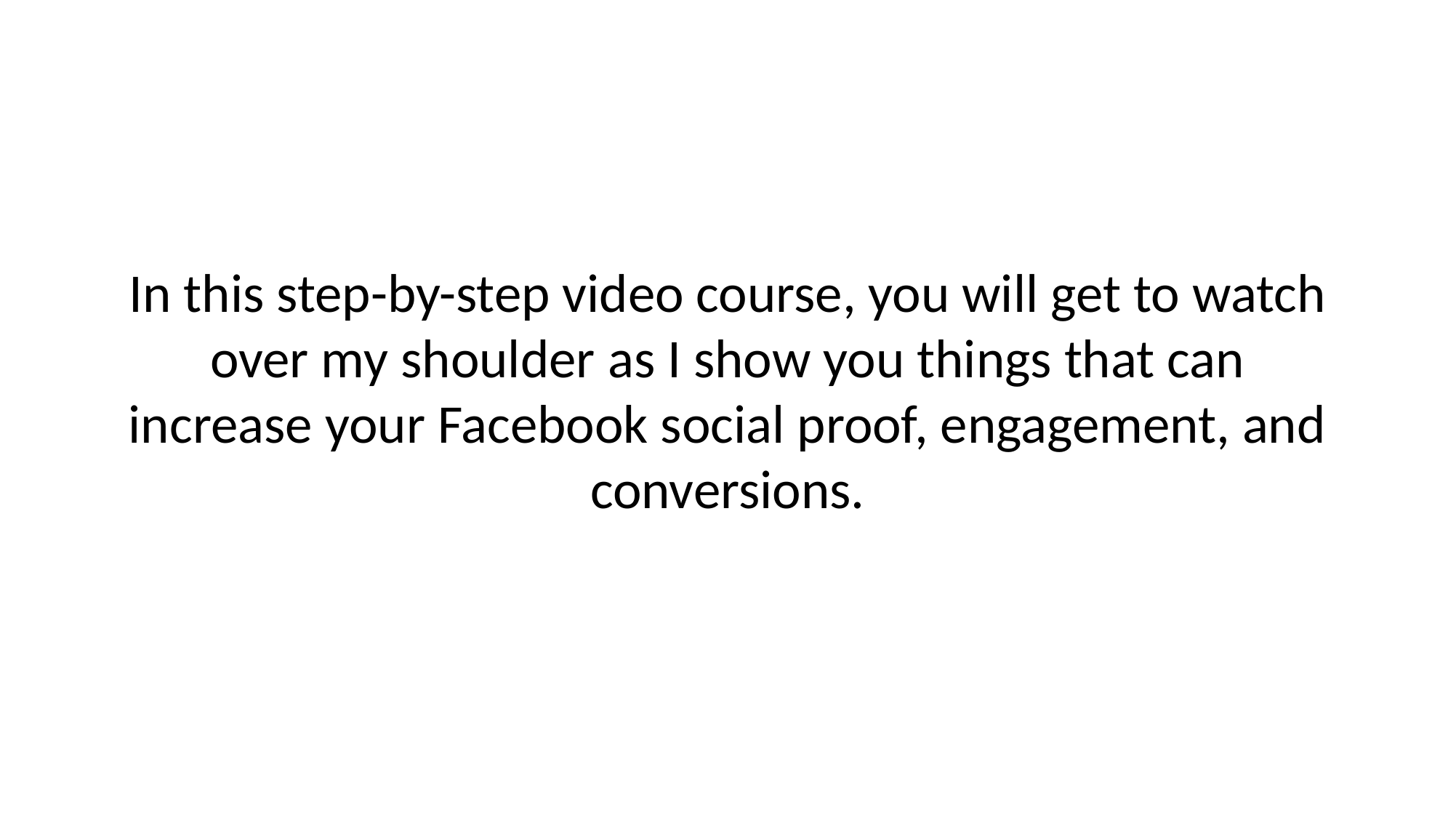

# In this step-by-step video course, you will get to watch over my shoulder as I show you things that can increase your Facebook social proof, engagement, and conversions.